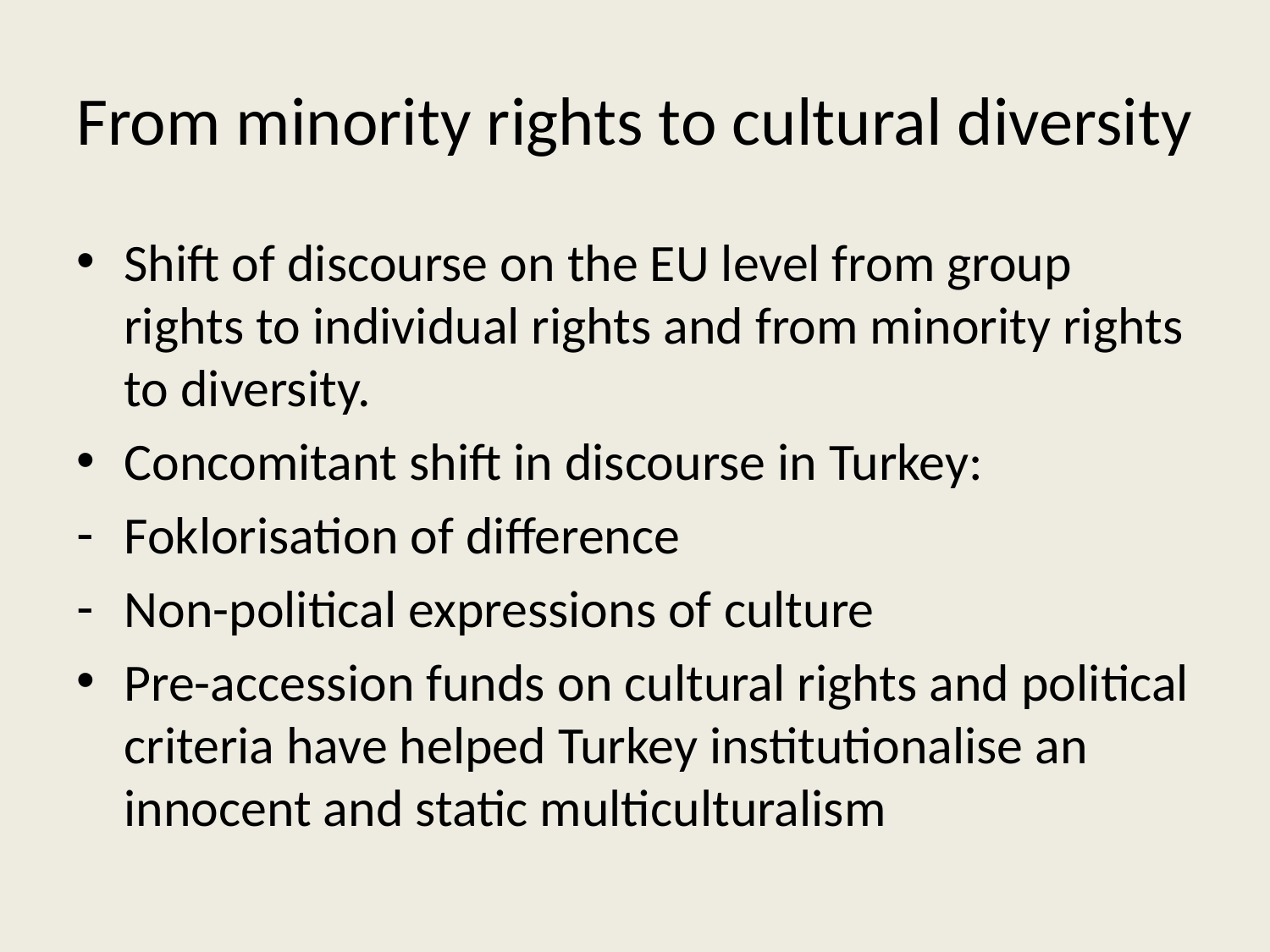

# From minority rights to cultural diversity
Shift of discourse on the EU level from group rights to individual rights and from minority rights to diversity.
Concomitant shift in discourse in Turkey:
Foklorisation of difference
Non-political expressions of culture
Pre-accession funds on cultural rights and political criteria have helped Turkey institutionalise an innocent and static multiculturalism